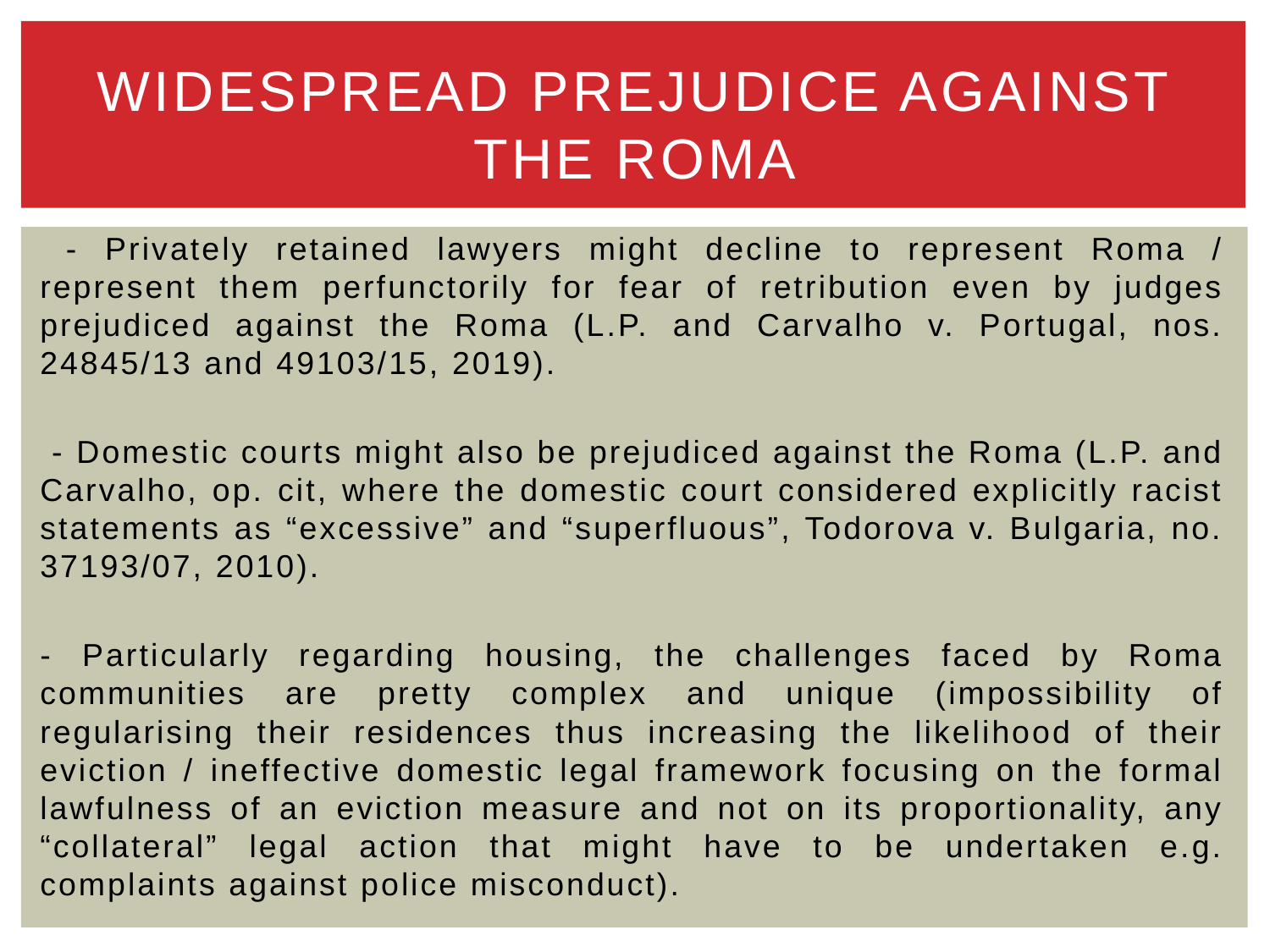

# Widespread prejudice against the Roma
 - Privately retained lawyers might decline to represent Roma / represent them perfunctorily for fear of retribution even by judges prejudiced against the Roma (L.P. and Carvalho v. Portugal, nos. 24845/13 and 49103/15, 2019).

 - Domestic courts might also be prejudiced against the Roma (L.P. and Carvalho, op. cit, where the domestic court considered explicitly racist statements as “excessive” and “superfluous”, Todorova v. Bulgaria, no. 37193/07, 2010).

- Particularly regarding housing, the challenges faced by Roma communities are pretty complex and unique (impossibility of regularising their residences thus increasing the likelihood of their eviction / ineffective domestic legal framework focusing on the formal lawfulness of an eviction measure and not on its proportionality, any “collateral” legal action that might have to be undertaken e.g. complaints against police misconduct).